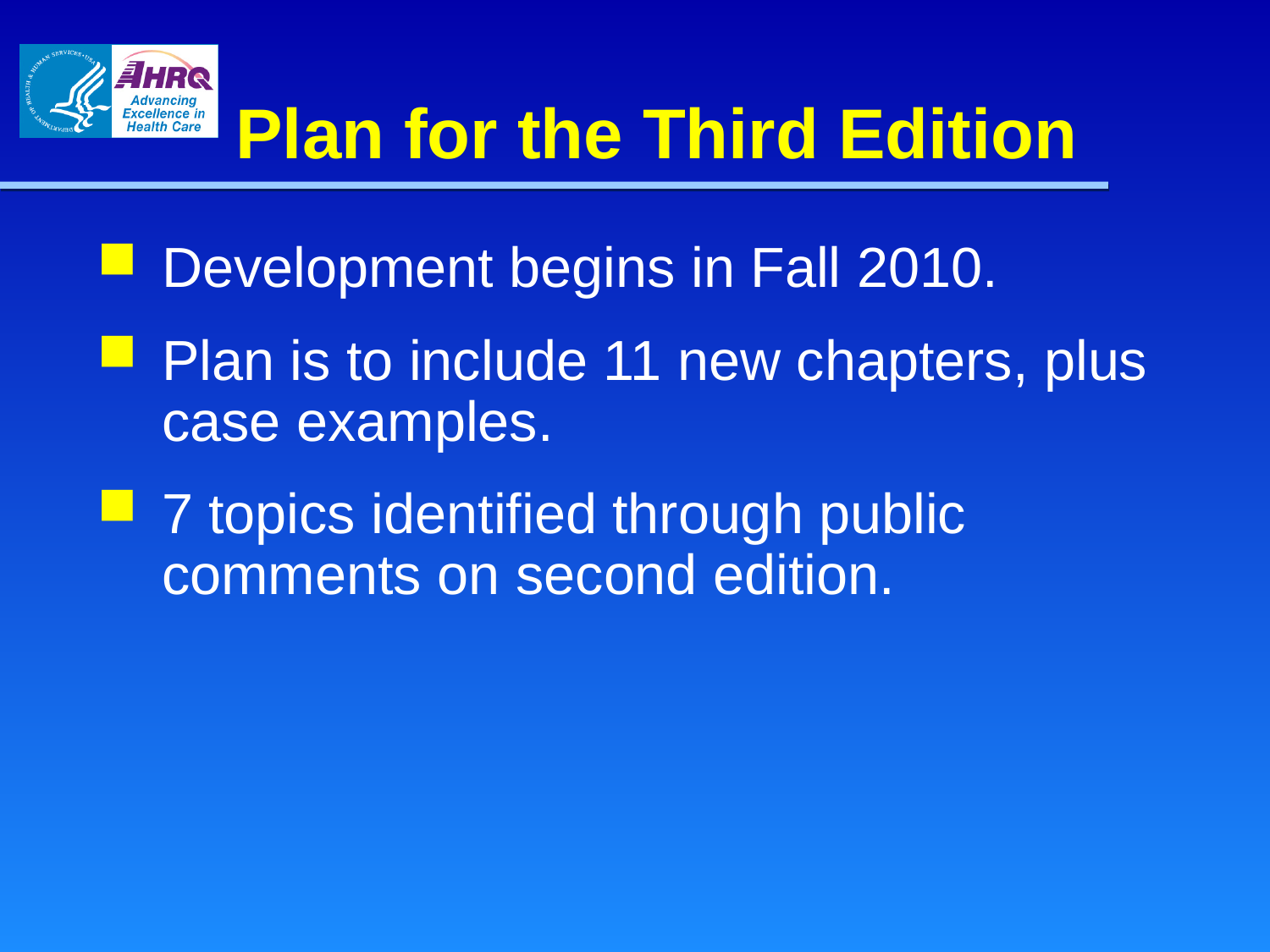

# Plan for the Third Edition
Development begins in Fall 2010.
Plan is to include 11 new chapters, plus case examples.
7 topics identified through public comments on second edition.